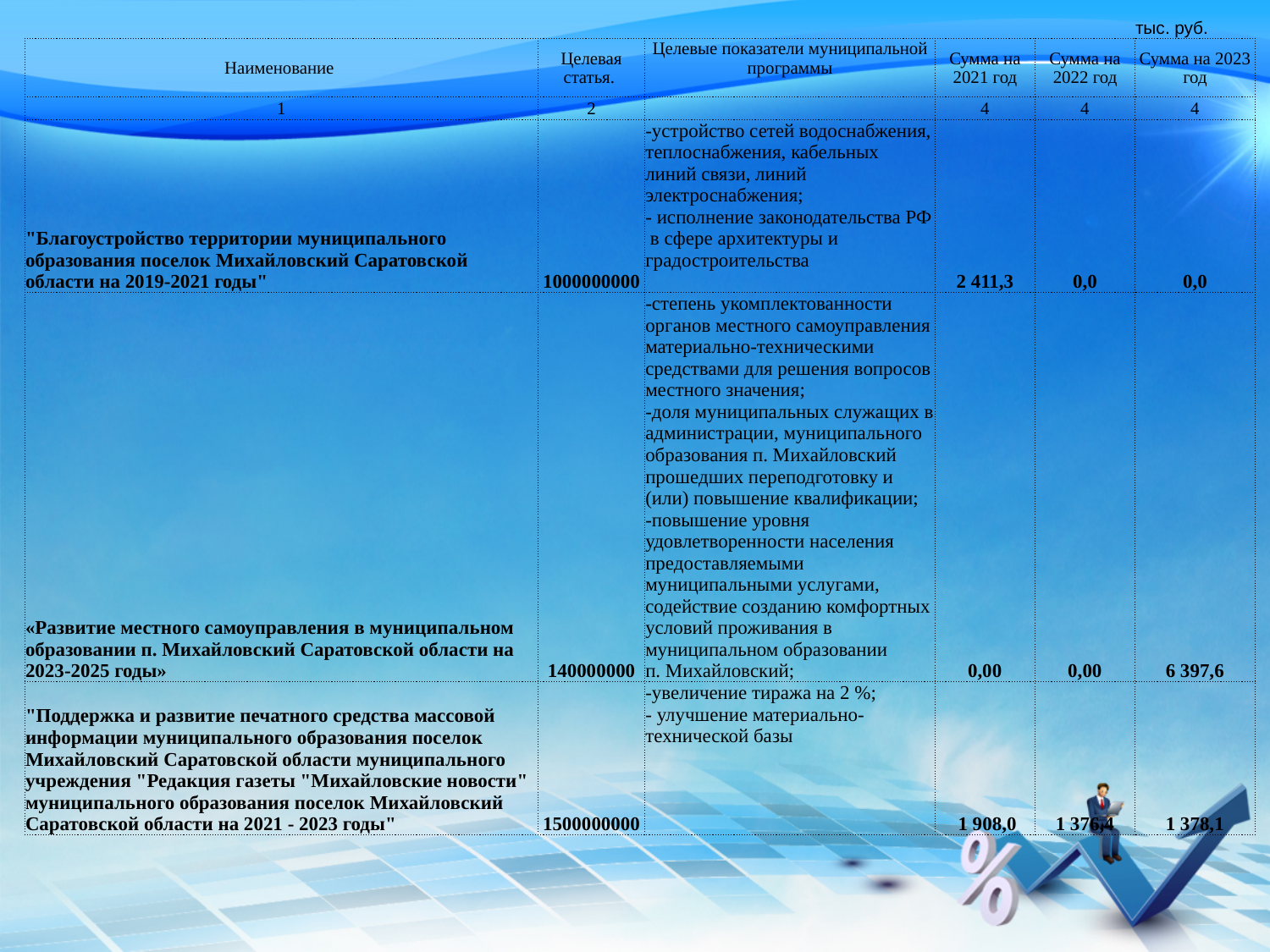

|  |  |  |  |  | тыс. руб. |
| --- | --- | --- | --- | --- | --- |
| Наименование | Целевая статья. | Целевые показатели муниципальной программы | Сумма на 2021 год | Сумма на 2022 год | Сумма на 2023 год |
| 1 | 2 |  | 4 | 4 | 4 |
| "Благоустройство территории муниципального образования поселок Михайловский Саратовской области на 2019-2021 годы" | 1000000000 | -устройство сетей водоснабжения, теплоснабжения, кабельных линий связи, линий электроснабжения; - исполнение законодательства РФ в сфере архитектуры и градостроительства | 2 411,3 | 0,0 | 0,0 |
| «Развитие местного самоуправления в муниципальном образовании п. Михайловский Саратовской области на 2023-2025 годы» | 140000000 | -степень укомплектованности органов местного самоуправления материально-техническими средствами для решения вопросов местного значения; -доля муниципальных служащих в администрации, муниципального образования п. Михайловский прошедших переподготовку и (или) повышение квалификации; -повышение уровня удовлетворенности населения предоставляемыми муниципальными услугами, содействие созданию комфортных условий проживания в муниципальном образовании п. Михайловский; | 0,00 | 0,00 | 6 397,6 |
| "Поддержка и развитие печатного средства массовой информации муниципального образования поселок Михайловский Саратовской области муниципального учреждения "Редакция газеты "Михайловские новости" муниципального образования поселок Михайловский Саратовской области на 2021 - 2023 годы" | 1500000000 | -увеличение тиража на 2 %; - улучшение материально-технической базы | 1 908,0 | 1 376,4 | 1 378,1 |